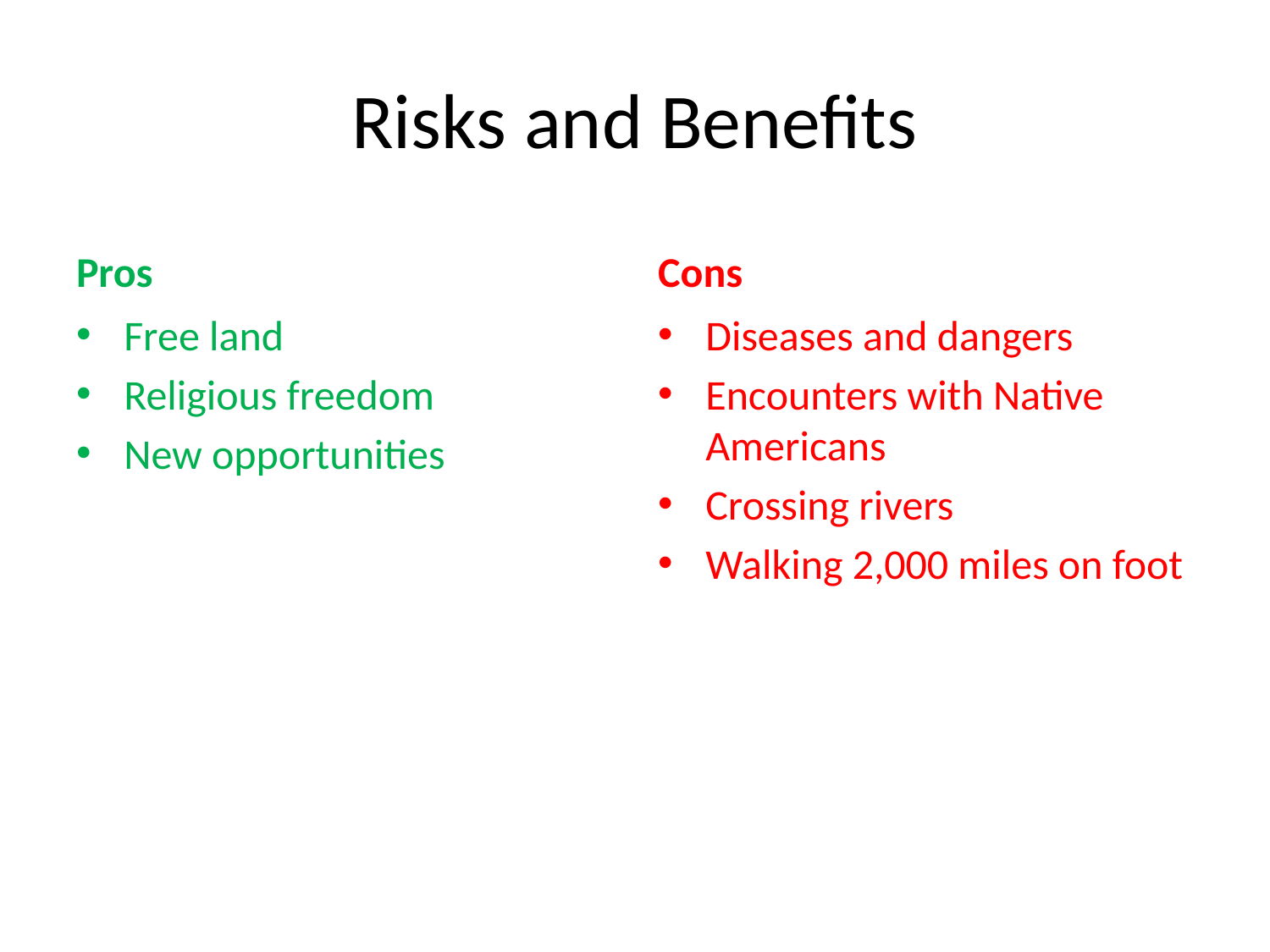

# Risks and Benefits
Pros
Cons
Free land
Religious freedom
New opportunities

Diseases and dangers
Encounters with Native Americans
Crossing rivers
Walking 2,000 miles on foot